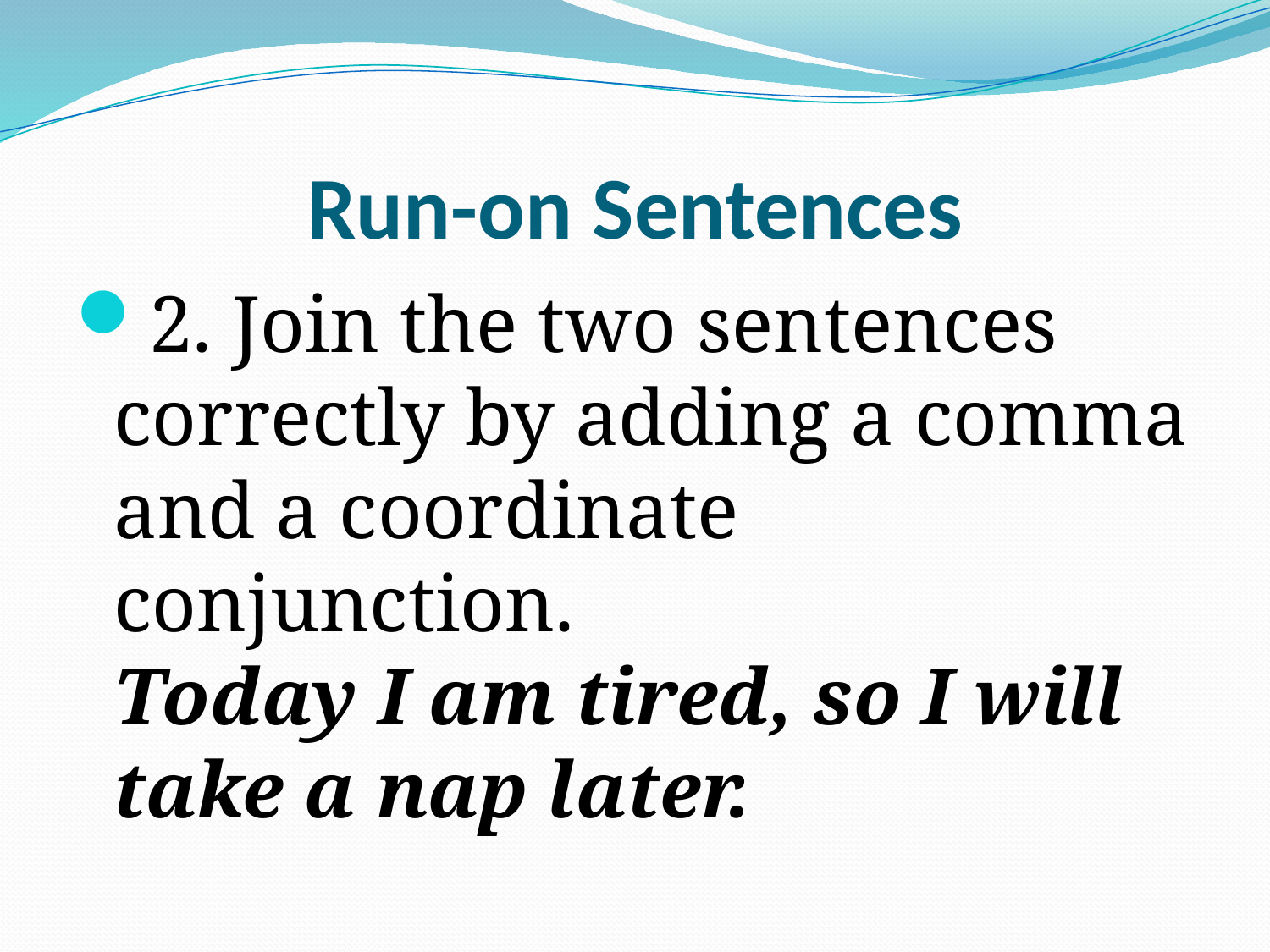

# Run-on Sentences
2. Join the two sentences correctly by adding a comma and a coordinate conjunction.
Today I am tired, so I will take a nap later.